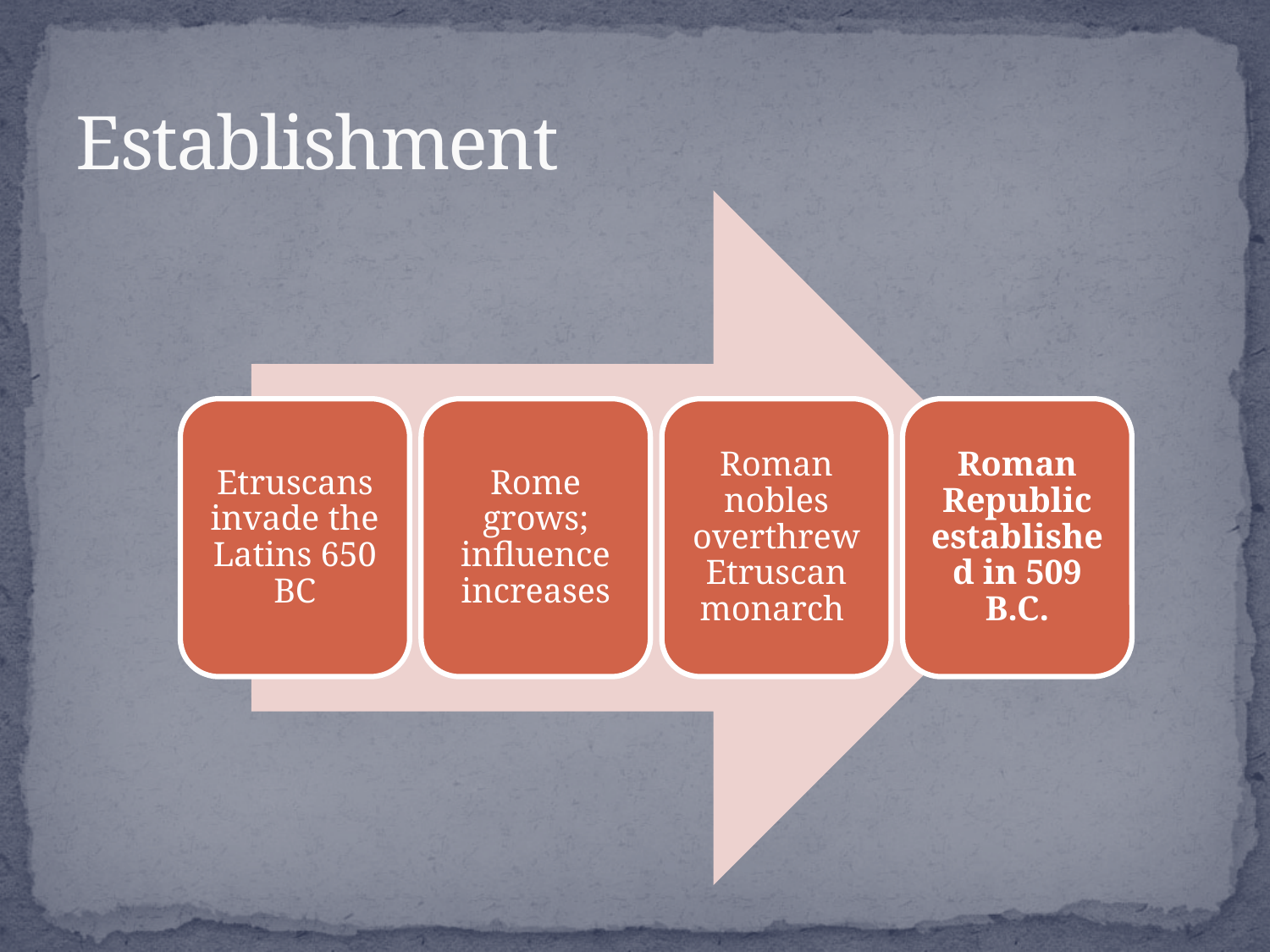

# Establishment
Etruscans invade the Latins 650 BC
Rome grows; influence increases
Roman nobles overthrew Etruscan monarch
Roman Republic established in 509 B.C.